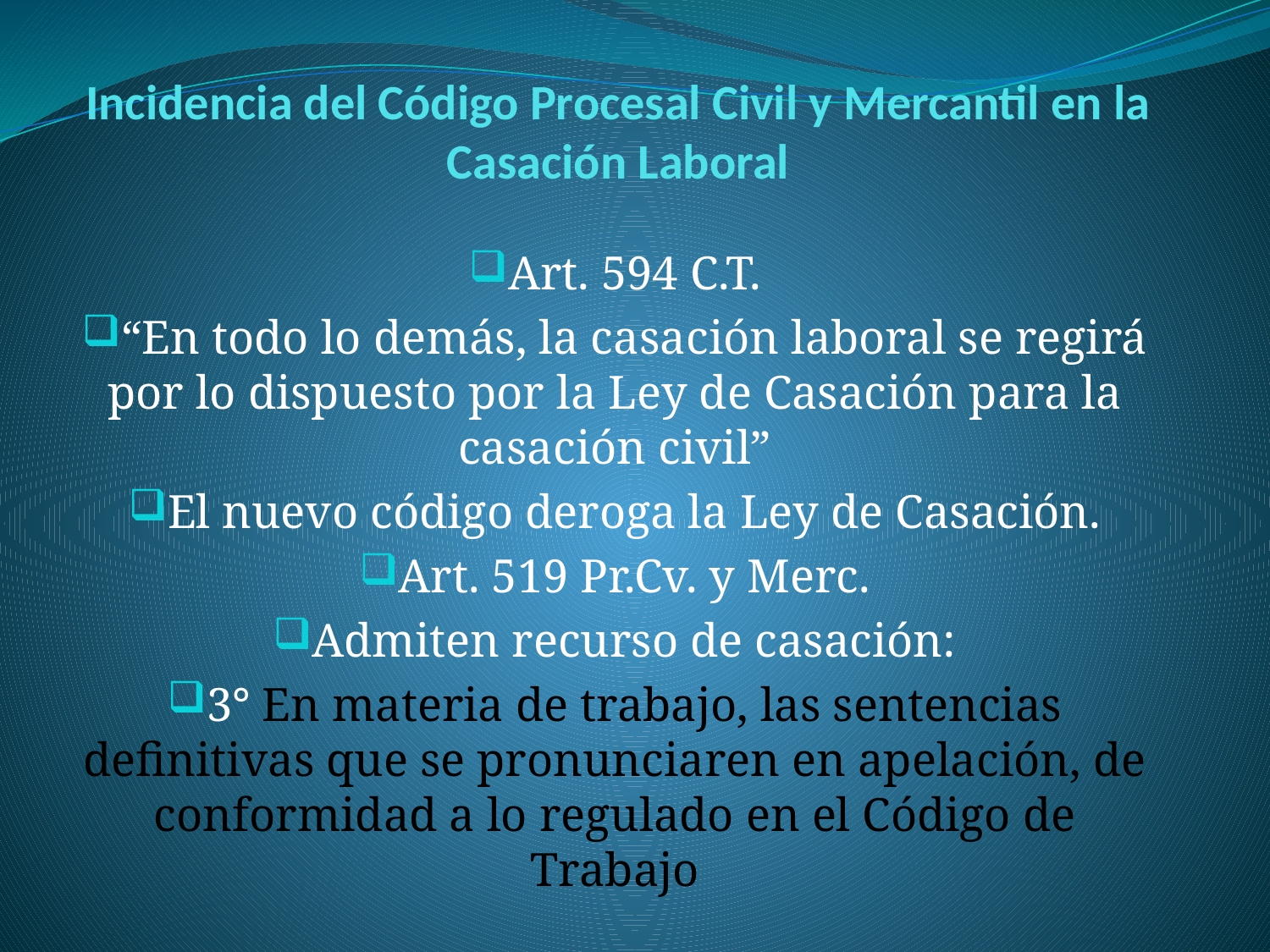

# Incidencia del Código Procesal Civil y Mercantil en la Casación Laboral
Art. 594 C.T.
“En todo lo demás, la casación laboral se regirá por lo dispuesto por la Ley de Casación para la casación civil”
El nuevo código deroga la Ley de Casación.
Art. 519 Pr.Cv. y Merc.
Admiten recurso de casación:
3° En materia de trabajo, las sentencias definitivas que se pronunciaren en apelación, de conformidad a lo regulado en el Código de Trabajo